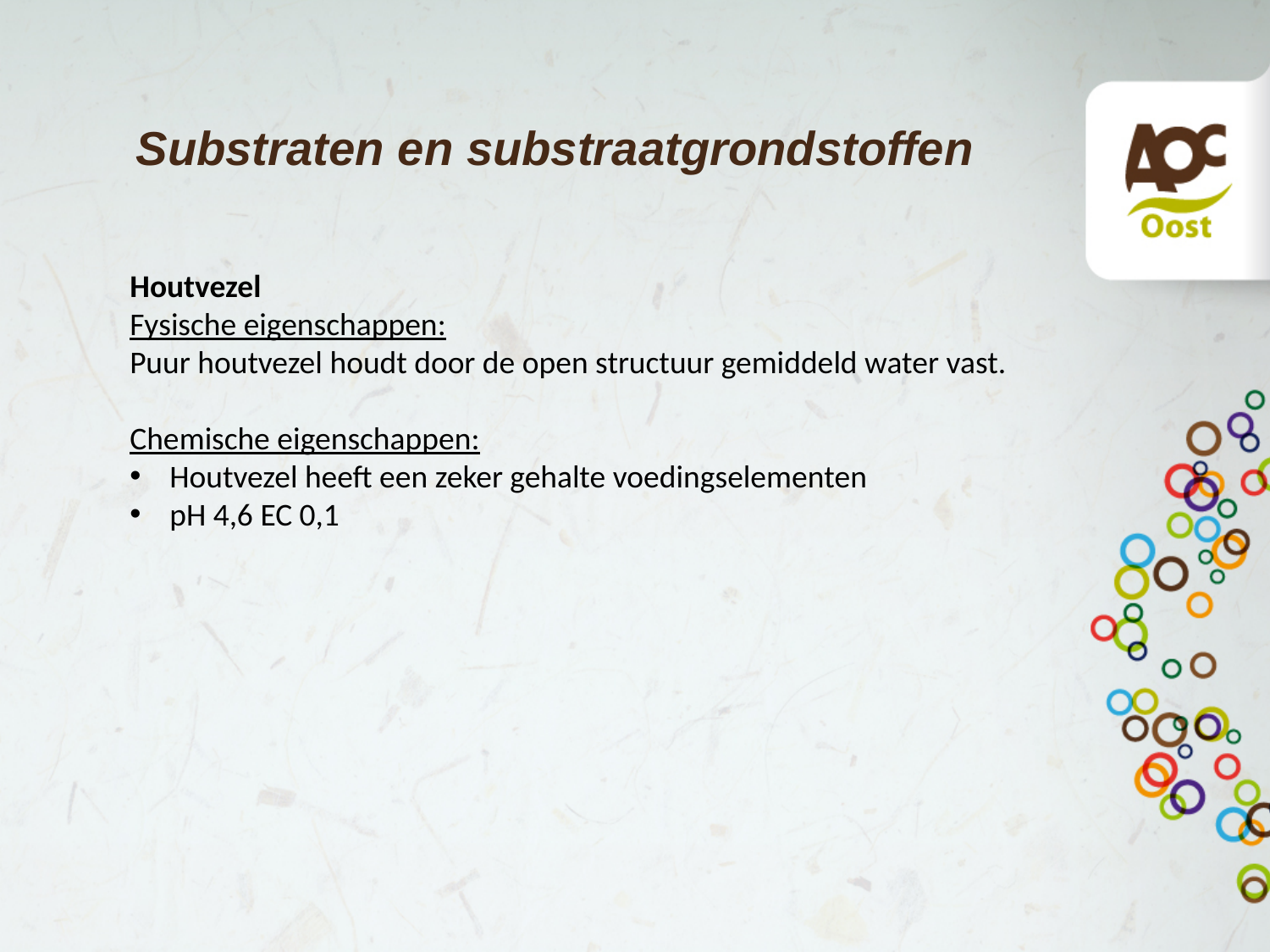

# Substraten en substraatgrondstoffen

Houtvezel
Fysische eigenschappen:
Puur houtvezel houdt door de open structuur gemiddeld water vast.

Chemische eigenschappen:
Houtvezel heeft een zeker gehalte voedingselementen
pH 4,6 EC 0,1